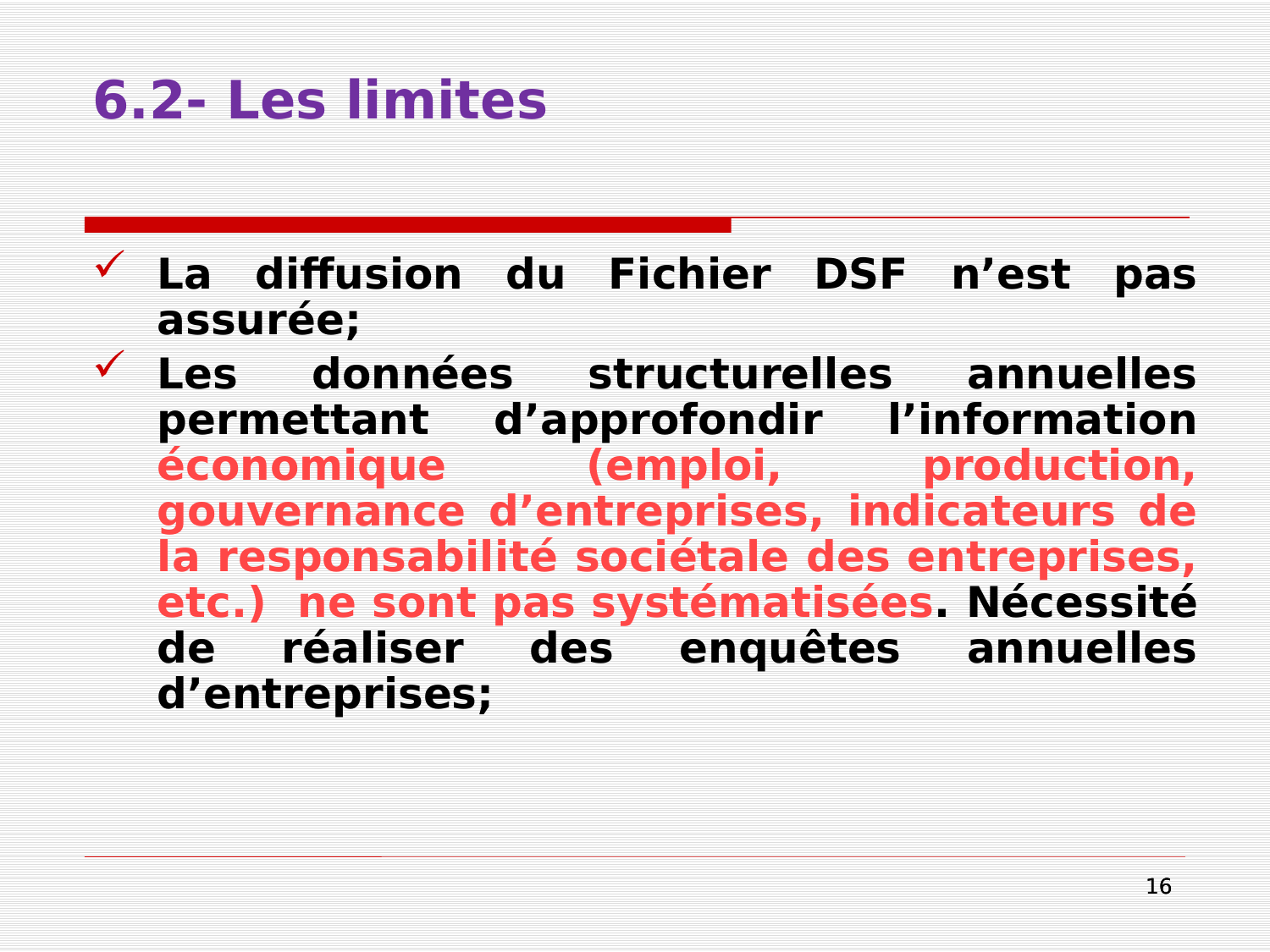

# 6.2- Les limites
La diffusion du Fichier DSF n’est pas assurée;
Les données structurelles annuelles permettant d’approfondir l’information économique (emploi, production, gouvernance d’entreprises, indicateurs de la responsabilité sociétale des entreprises, etc.)  ne sont pas systématisées. Nécessité de réaliser des enquêtes annuelles d’entreprises;

16
16